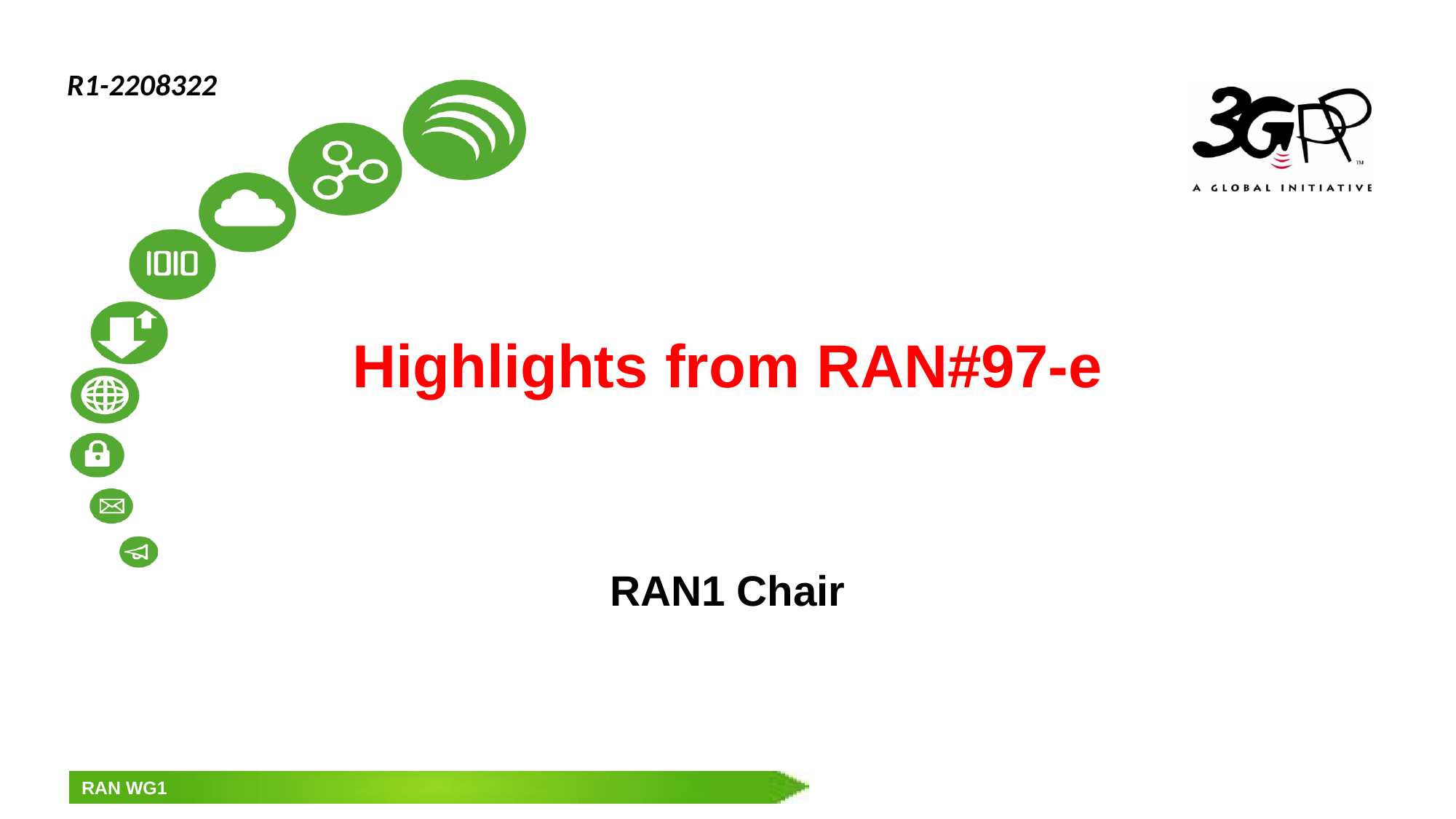

R1-2208322
# Highlights from RAN#97-e
RAN1 Chair